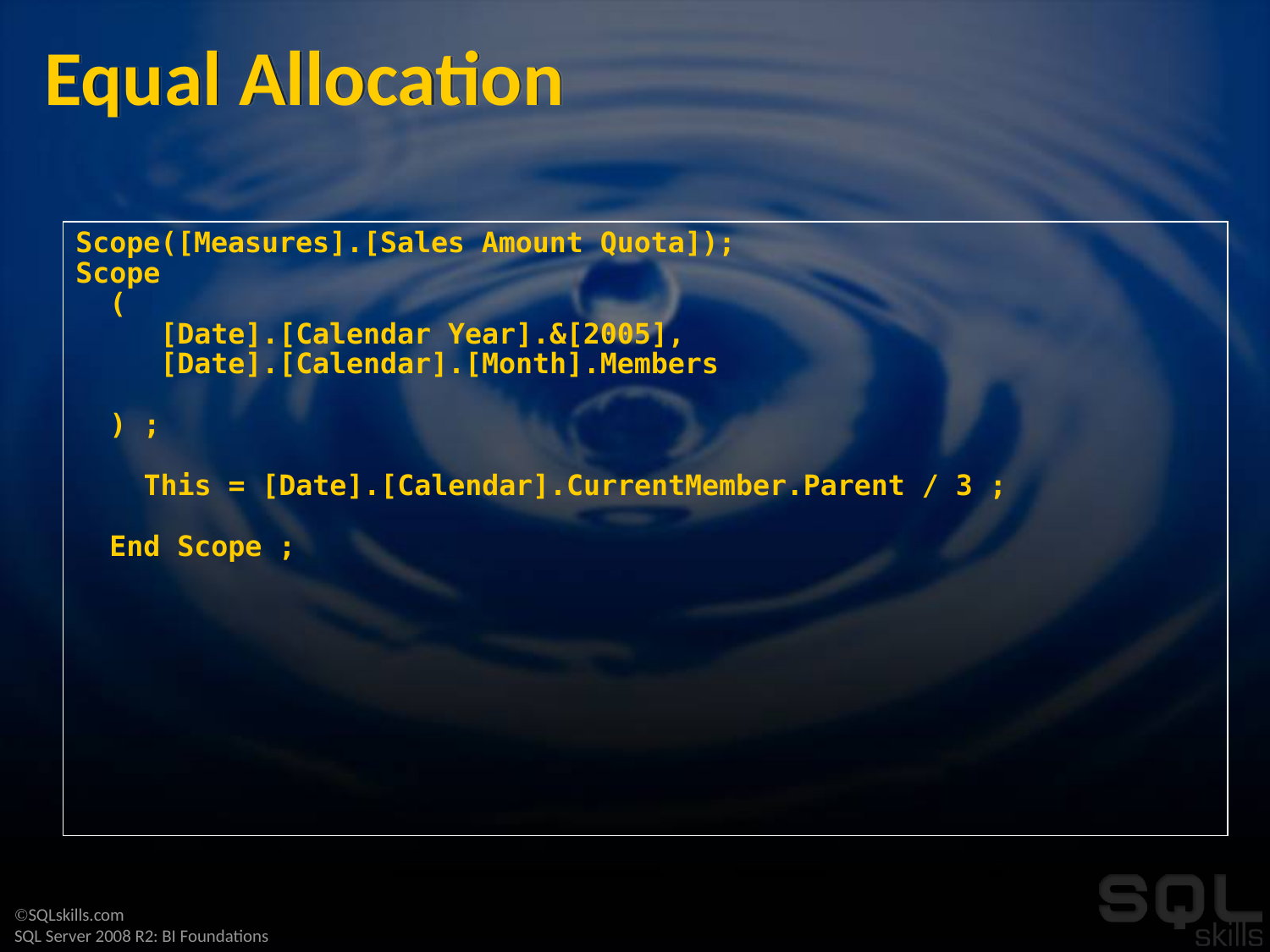

# Equal Allocation
Scope([Measures].[Sales Amount Quota]);
Scope
  (
     [Date].[Calendar Year].&[2005],
     [Date].[Calendar].[Month].Members

  ) ;

    This = [Date].[Calendar].CurrentMember.Parent / 3 ;

  End Scope ;